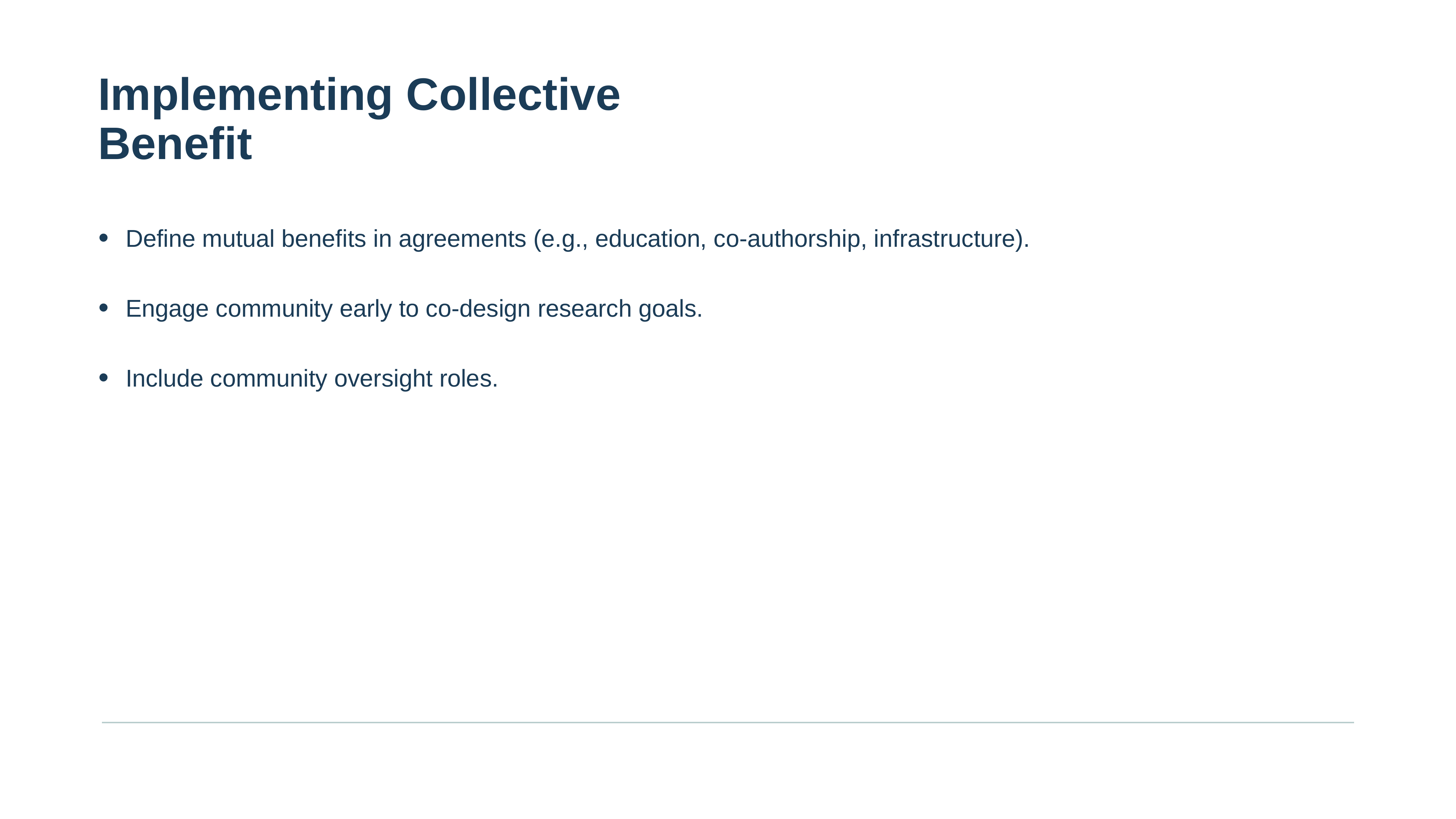

Implementing Collective Benefit

Define mutual benefits in agreements (e.g., education, co-authorship, infrastructure).

Engage community early to co-design research goals.

Include community oversight roles.